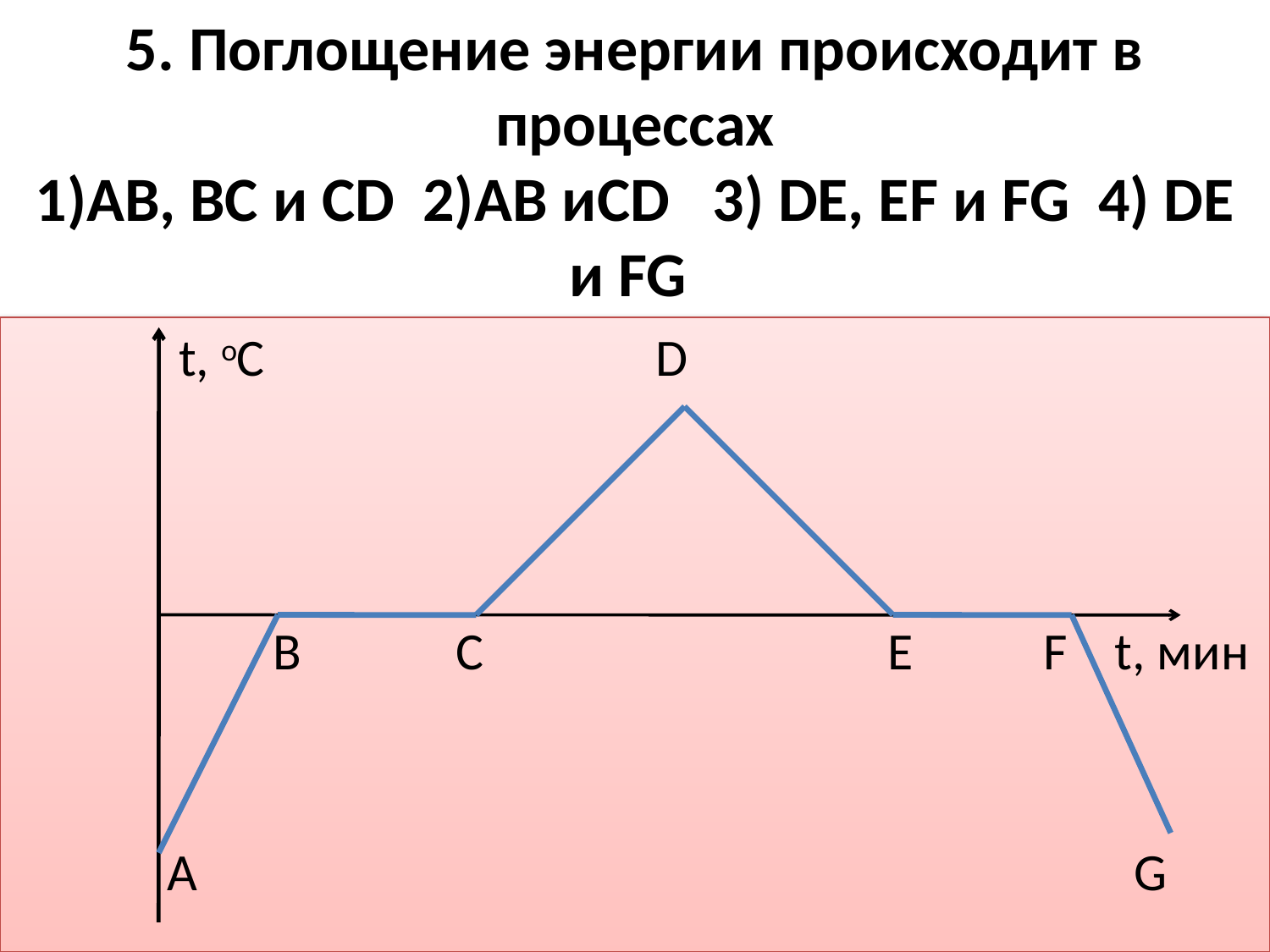

# 5. Поглощение энергии происходит в процессах 1)AB, BC и CD  2)AB иCD   3) DE, EF и FG  4) DE и FG
              t, оС                                 D

                      B             C                                  E           F    t, мин

             A                                                                               G